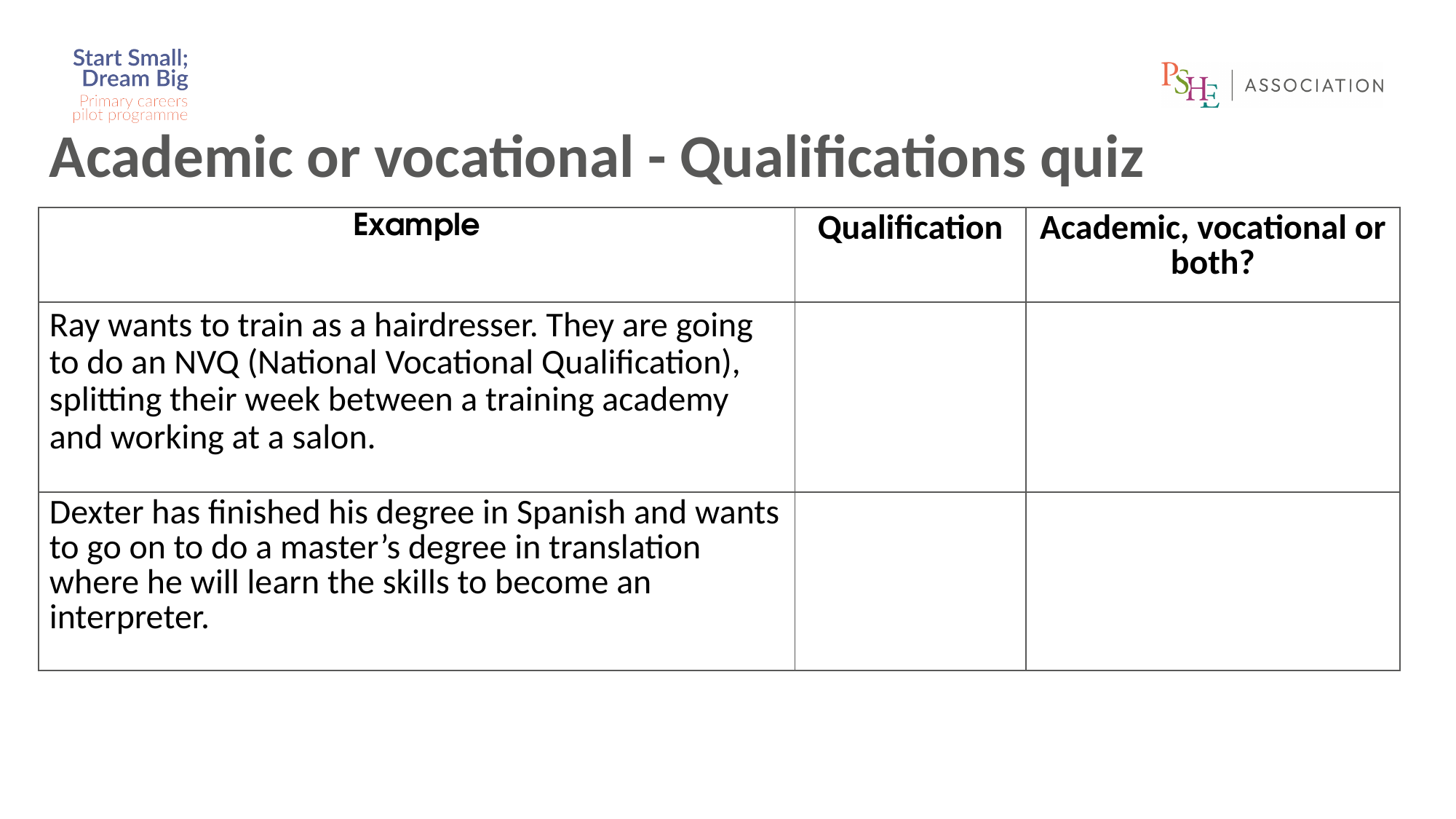

Academic or vocational - Qualifications quiz
| Example | Qualification | Academic, vocational or both? |
| --- | --- | --- |
| Ray wants to train as a hairdresser. They are going to do an NVQ (National Vocational Qualification), splitting their week between a training academy and working at a salon. |  |  |
| Dexter has finished his degree in Spanish and wants to go on to do a master’s degree in translation where he will learn the skills to become an interpreter. |  |  |